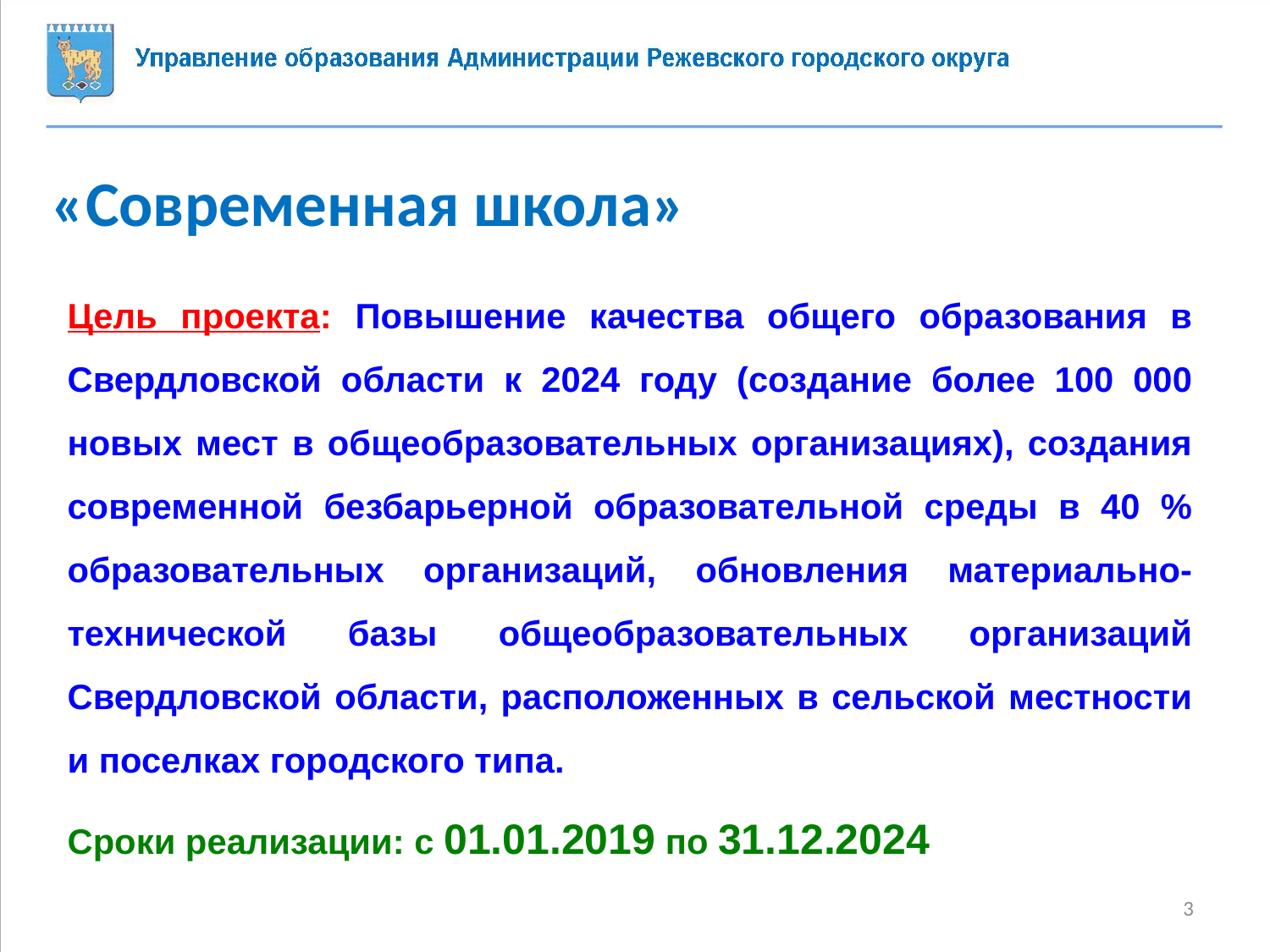

«Современная школа»
Цель проекта: Повышение качества общего образования в Свердловской области к 2024 году (создание более 100 000 новых мест в общеобразовательных организациях), создания современной безбарьерной образовательной среды в 40 % образовательных организаций, обновления материально-технической базы общеобразовательных организаций Свердловской области, расположенных в сельской местности и поселках городского типа.
Сроки реализации: с 01.01.2019 по 31.12.2024
3